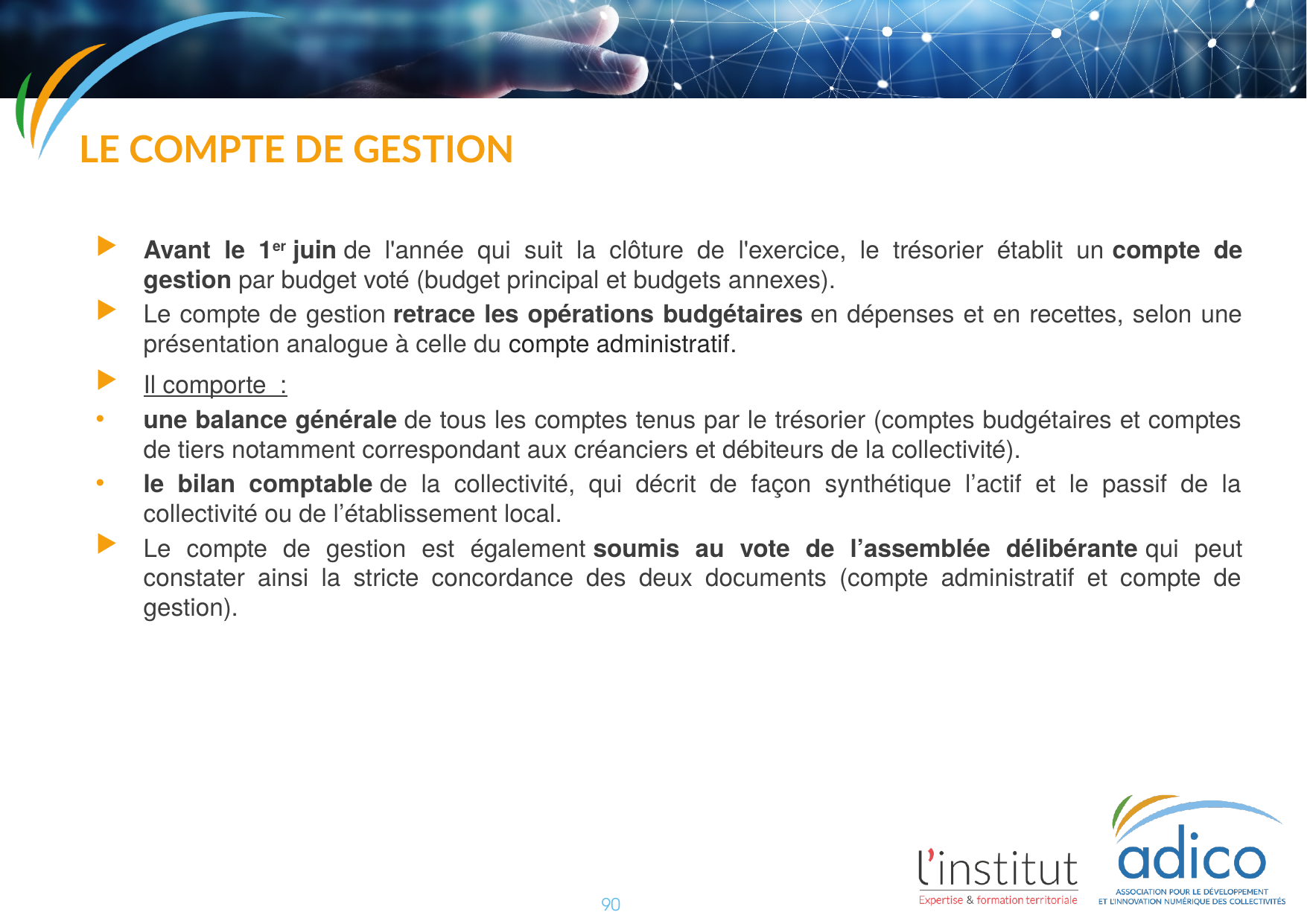

# LE COMPTE DE GESTION
Avant le 1er juin de l'année qui suit la clôture de l'exercice, le trésorier établit un compte de gestion par budget voté (budget principal et budgets annexes).
Le compte de gestion retrace les opérations budgétaires en dépenses et en recettes, selon une présentation analogue à celle du compte administratif.
Il comporte  :
une balance générale de tous les comptes tenus par le trésorier (comptes budgétaires et comptes de tiers notamment correspondant aux créanciers et débiteurs de la collectivité).
le bilan comptable de la collectivité, qui décrit de façon synthétique l’actif et le passif de la collectivité ou de l’établissement local.
Le compte de gestion est également soumis au vote de l’assemblée délibérante qui peut constater ainsi la stricte concordance des deux documents (compte administratif et compte de gestion).